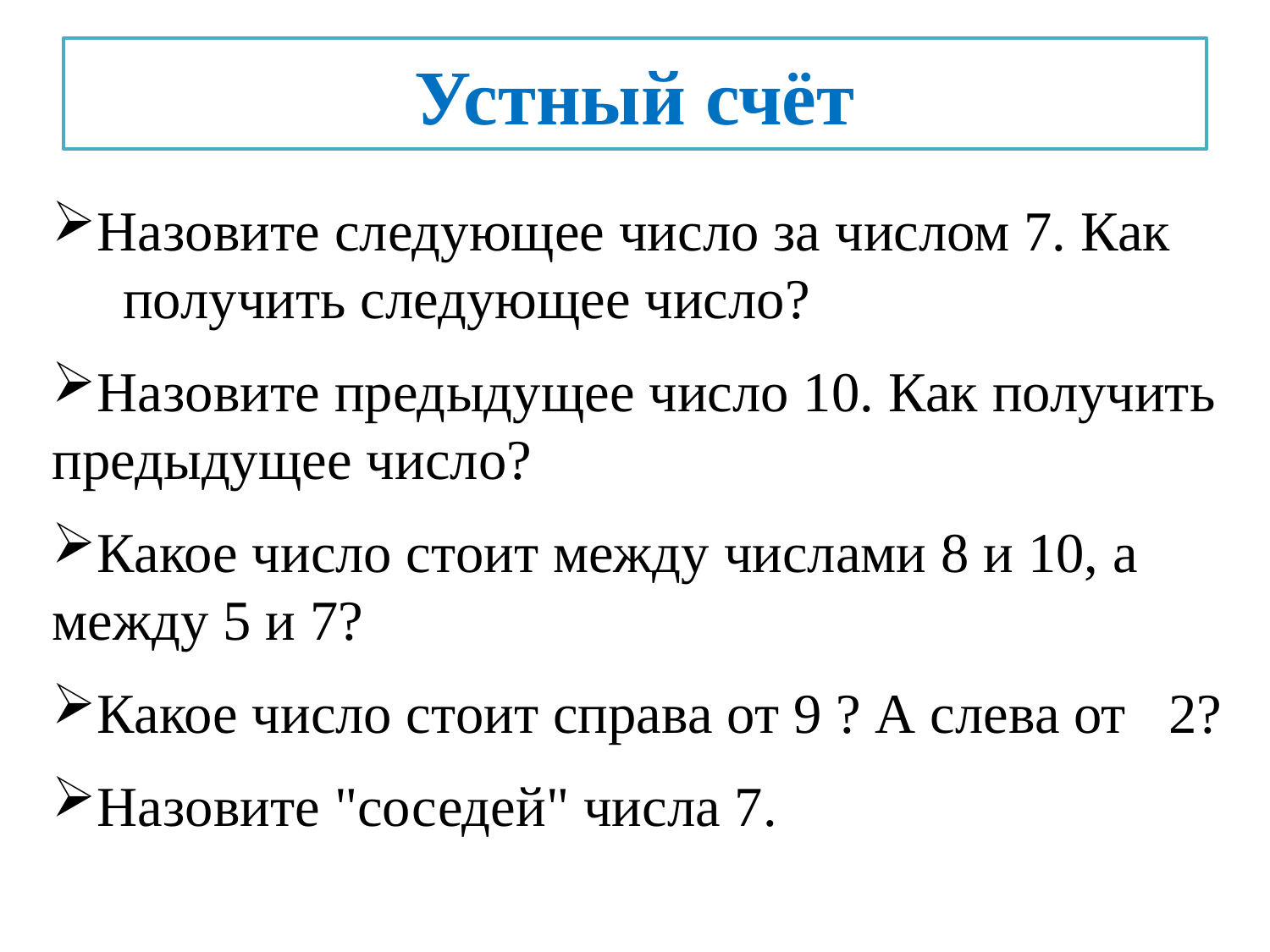

# Устный счёт
Назовите следующее число за числом 7. Как         получить следующее число?

Назовите предыдущее число 10. Как получить предыдущее число?

Какое число стоит между числами 8 и 10, а между 5 и 7?

Какое число стоит справа от 9 ? А слева от   2?

Назовите "соседей" числа 7.